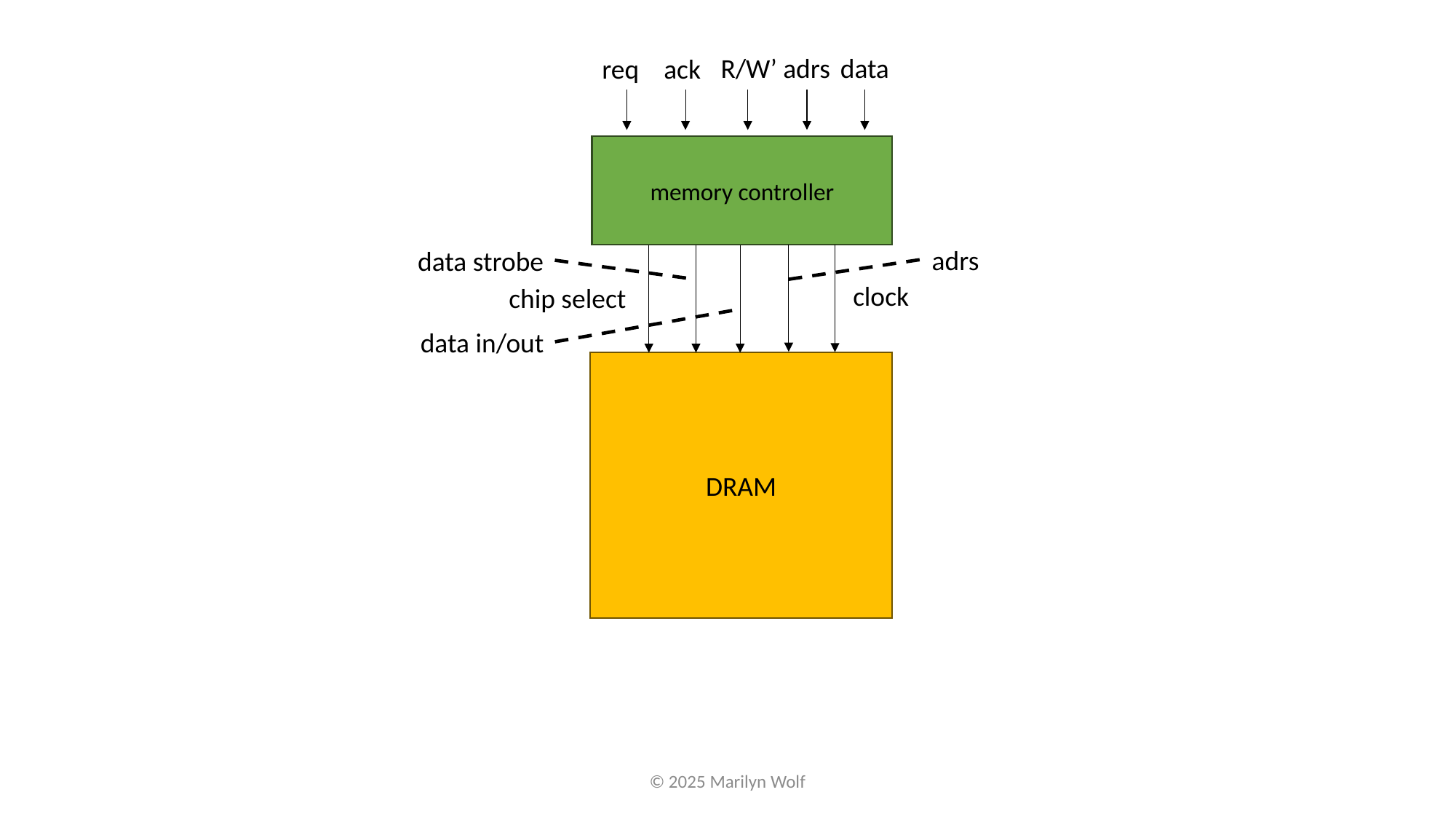

adrs
data
R/W’
req
ack
memory controller
adrs
data strobe
clock
chip select
data in/out
DRAM
© 2025 Marilyn Wolf